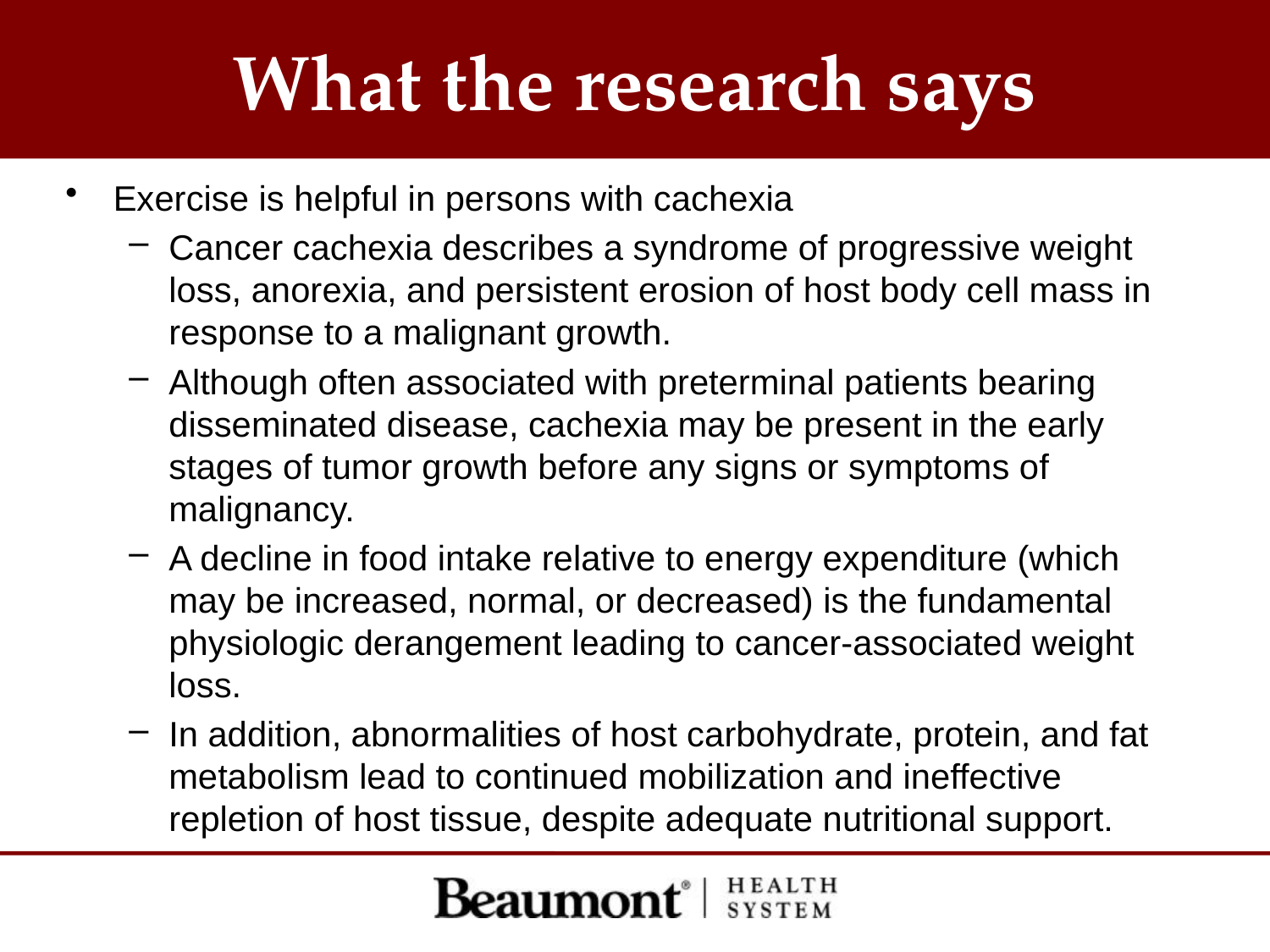

# What the research says
Exercise is helpful in persons with cachexia
Cancer cachexia describes a syndrome of progressive weight loss, anorexia, and persistent erosion of host body cell mass in response to a malignant growth.
Although often associated with preterminal patients bearing disseminated disease, cachexia may be present in the early stages of tumor growth before any signs or symptoms of malignancy.
A decline in food intake relative to energy expenditure (which may be increased, normal, or decreased) is the fundamental physiologic derangement leading to cancer-associated weight loss.
In addition, abnormalities of host carbohydrate, protein, and fat metabolism lead to continued mobilization and ineffective repletion of host tissue, despite adequate nutritional support.